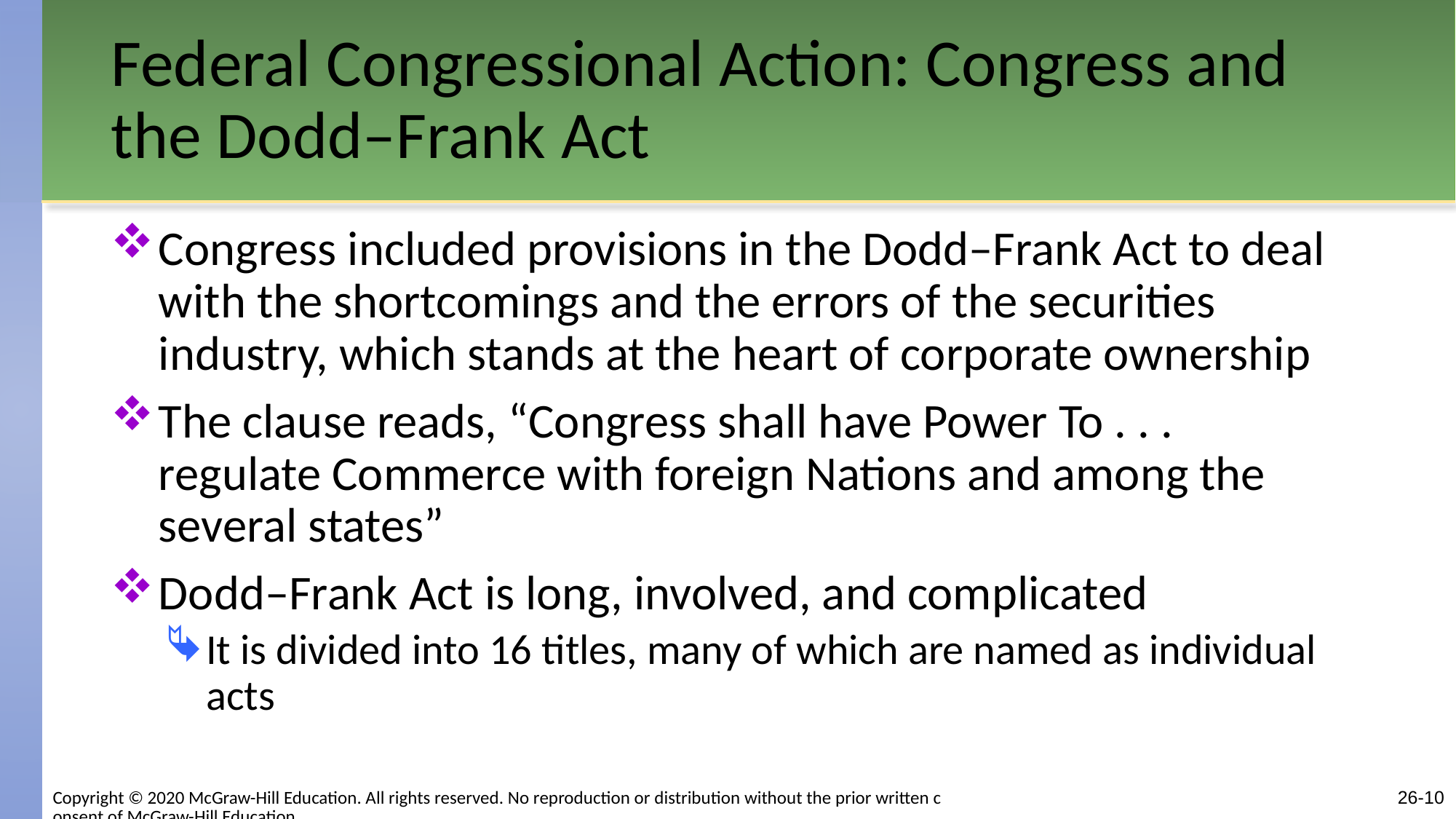

# Federal Congressional Action: Congress and the Dodd–Frank Act
Congress included provisions in the Dodd–Frank Act to deal with the shortcomings and the errors of the securities industry, which stands at the heart of corporate ownership
The clause reads, “Congress shall have Power To . . . regulate Commerce with foreign Nations and among the several states”
Dodd–Frank Act is long, involved, and complicated
It is divided into 16 titles, many of which are named as individual acts
Copyright © 2020 McGraw-Hill Education. All rights reserved. No reproduction or distribution without the prior written consent of McGraw-Hill Education.
26-10